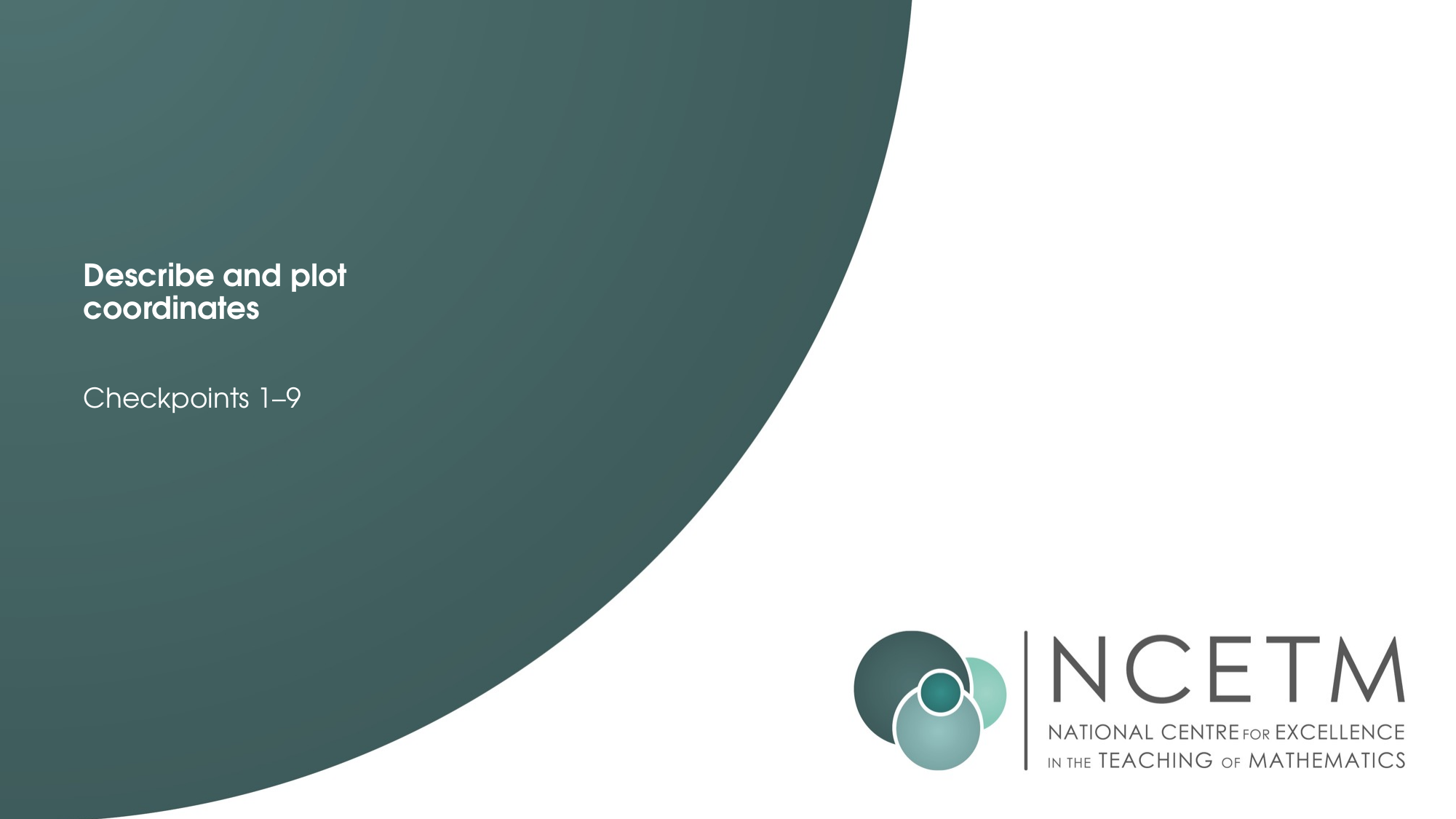

# Describe and plot coordinates
Checkpoints 1–9